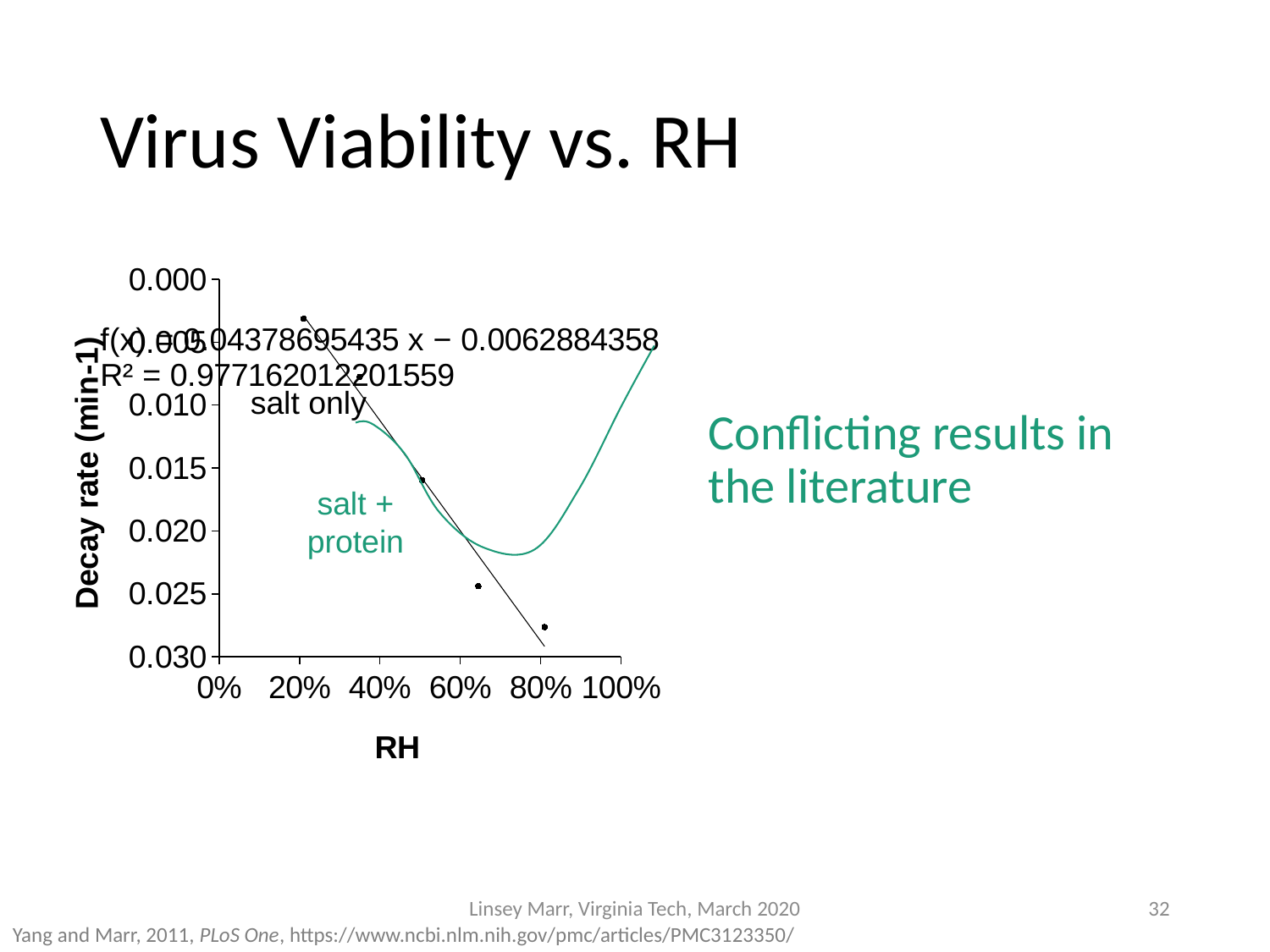

# Virus Viability vs. RH

### Chart

| Category | decay rate |
|---|---|

Conflicting results in the literature

salt only
salt + protein
Linsey Marr, Virginia Tech, March 2020
32
Yang and Marr, 2011, PLoS One, https://www.ncbi.nlm.nih.gov/pmc/articles/PMC3123350/